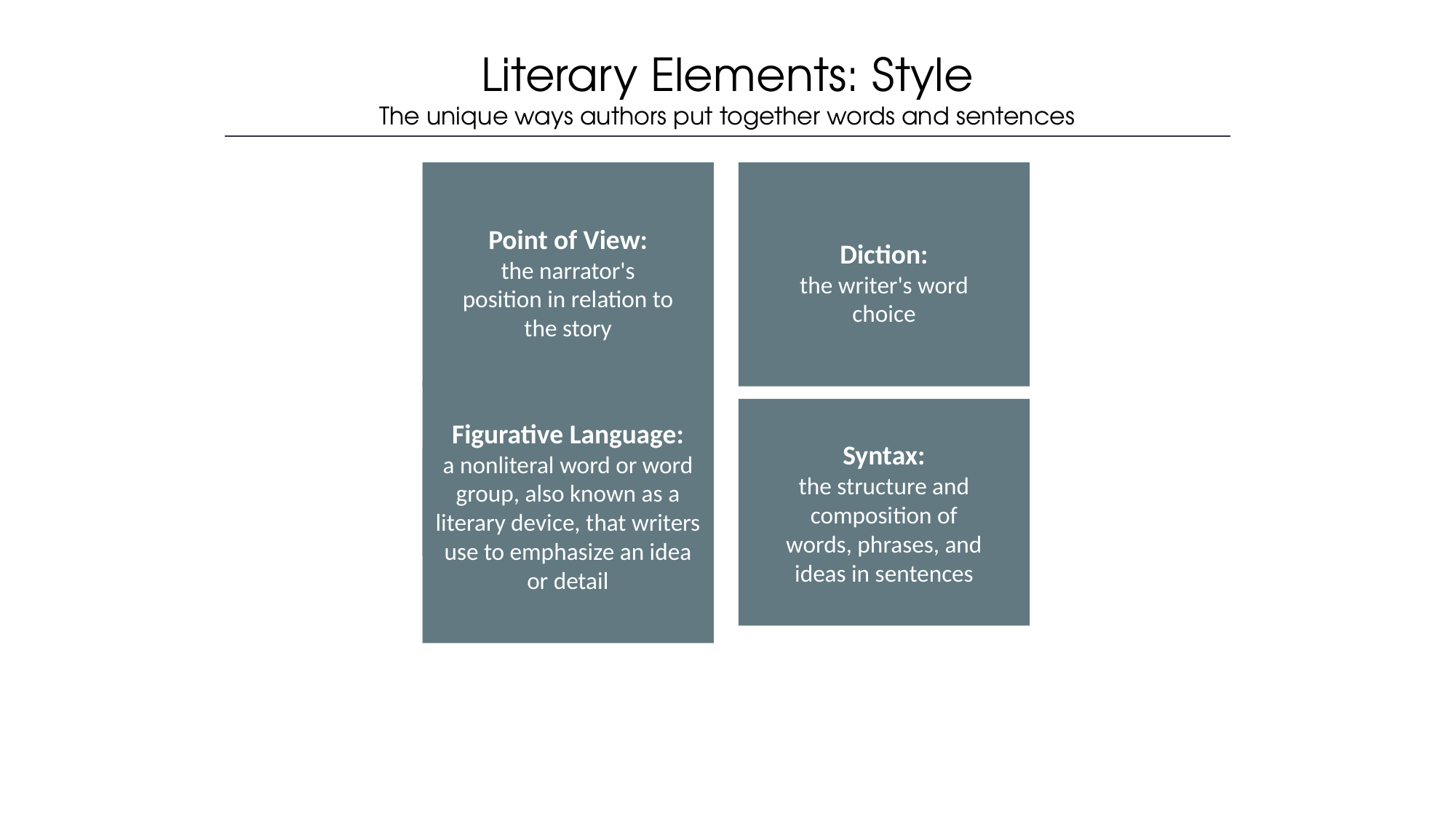

Literary Elements: Style
The unique ways authors put together words and sentences
HAWKES LEARNING

Point of View:
the narrator's position in relation to the story

Diction:
the writer's word choice

Figurative Language:
a nonliteral word or word group, also known as a literary device, that writers use to emphasize an idea or detail

Syntax:
the structure and composition of words, phrases, and ideas in sentences